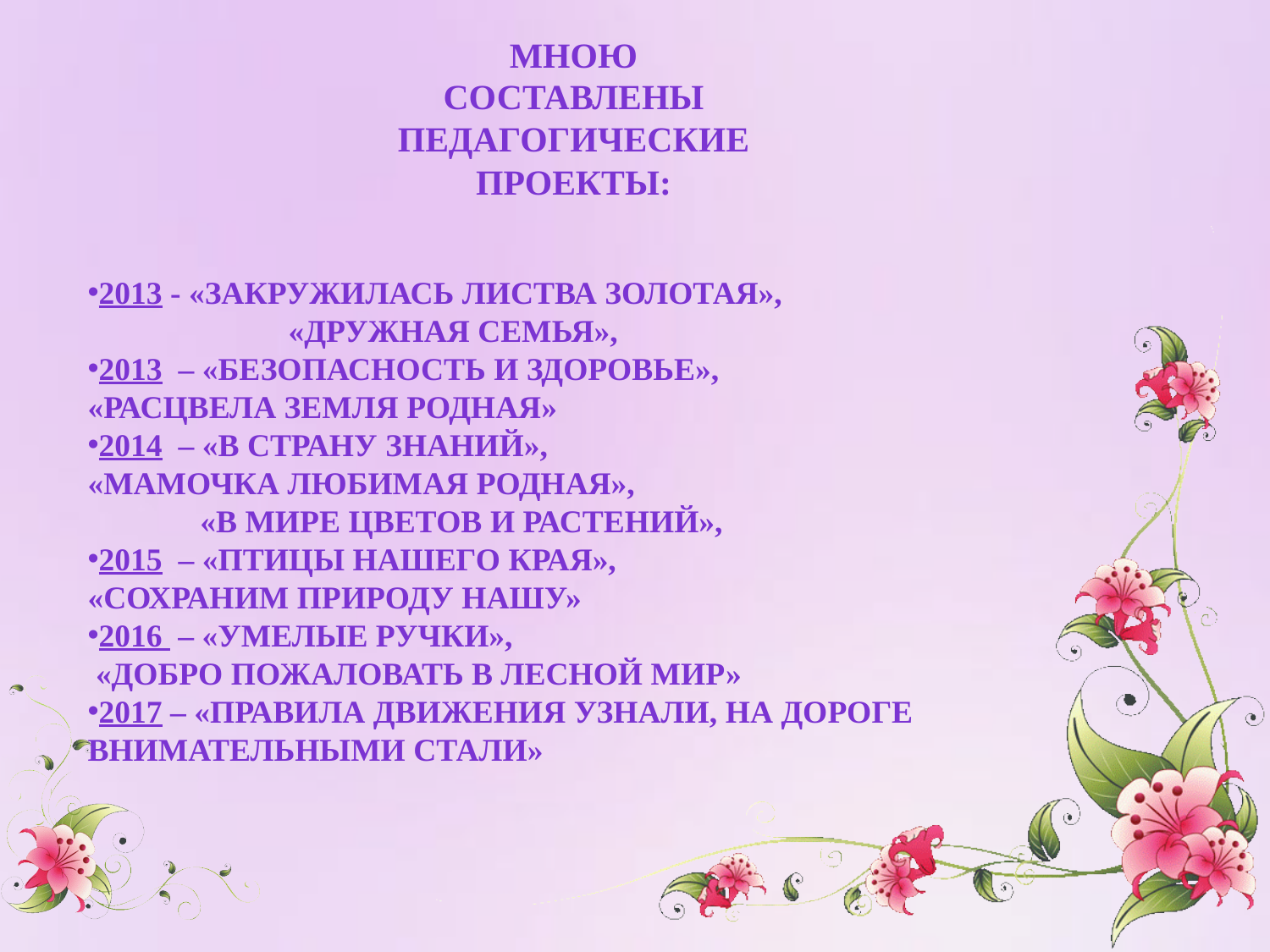

Мною составлены педагогические проекты:
2013 - «Закружилась листва золотая»,                                                       «Дружная семья»,
2013  – «Безопасность и здоровье»,                                «Расцвела земля родная»
2014  – «В страну знаний»,                                                     «Мамочка любимая родная»,                                                               «В мире цветов и растений»,
2015  – «Птицы нашего края»,                                            «Сохраним природу нашу»
2016  – «Умелые ручки»,                                                                 «Добро пожаловать в лесной мир»
2017 – «Правила движения узнали, на дороге внимательными стали»